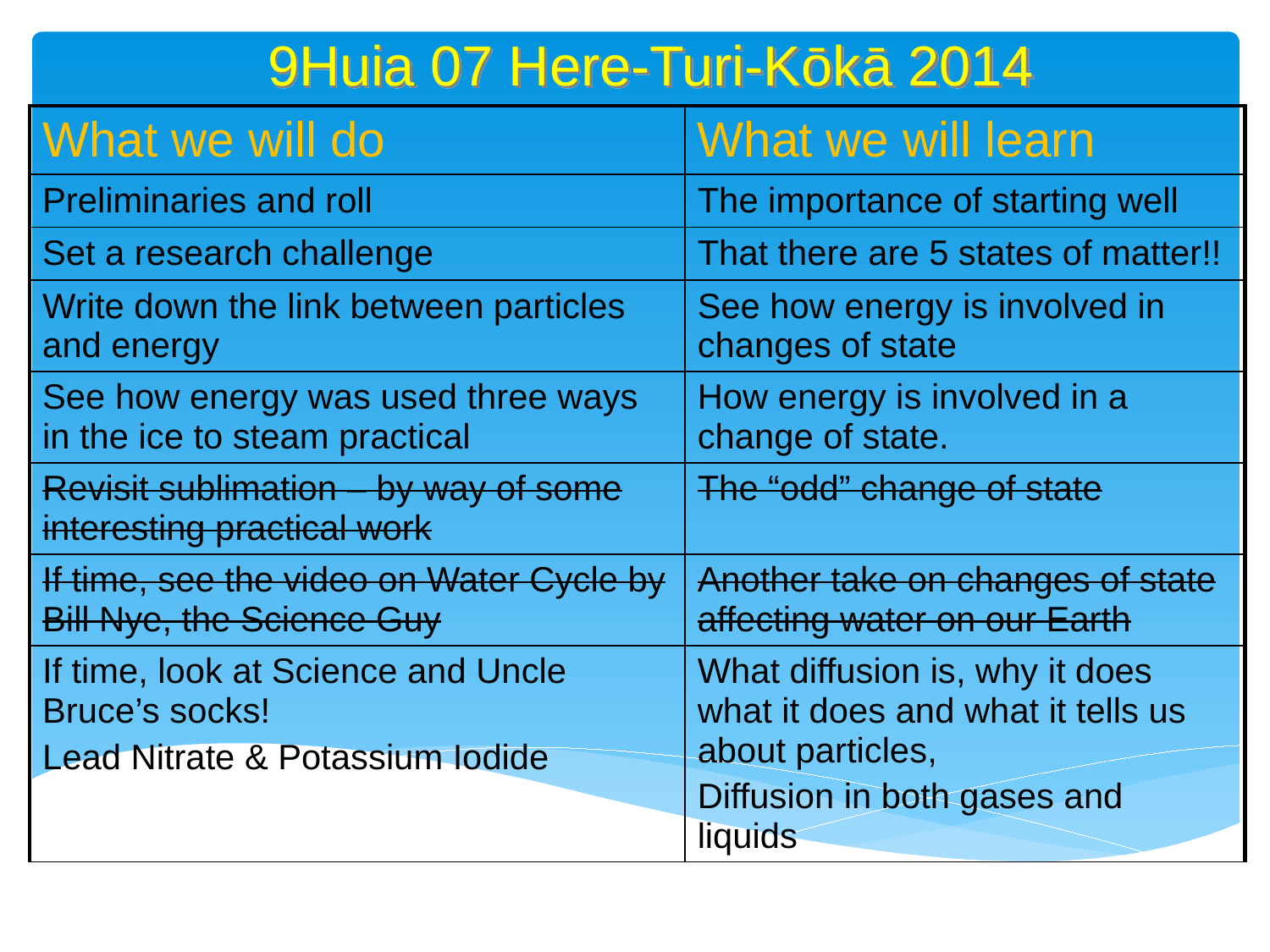

9Huia 07 Here-Turi-Kōkā 2014
| What we will do | What we will learn |
| --- | --- |
| Preliminaries and roll | The importance of starting well |
| Set a research challenge | That there are 5 states of matter!! |
| Write down the link between particles and energy | See how energy is involved in changes of state |
| See how energy was used three ways in the ice to steam practical | How energy is involved in a change of state. |
| Revisit sublimation – by way of some interesting practical work | The “odd” change of state |
| If time, see the video on Water Cycle by Bill Nye, the Science Guy | Another take on changes of state affecting water on our Earth |
| If time, look at Science and Uncle Bruce’s socks! Lead Nitrate & Potassium Iodide | What diffusion is, why it does what it does and what it tells us about particles, Diffusion in both gases and liquids |